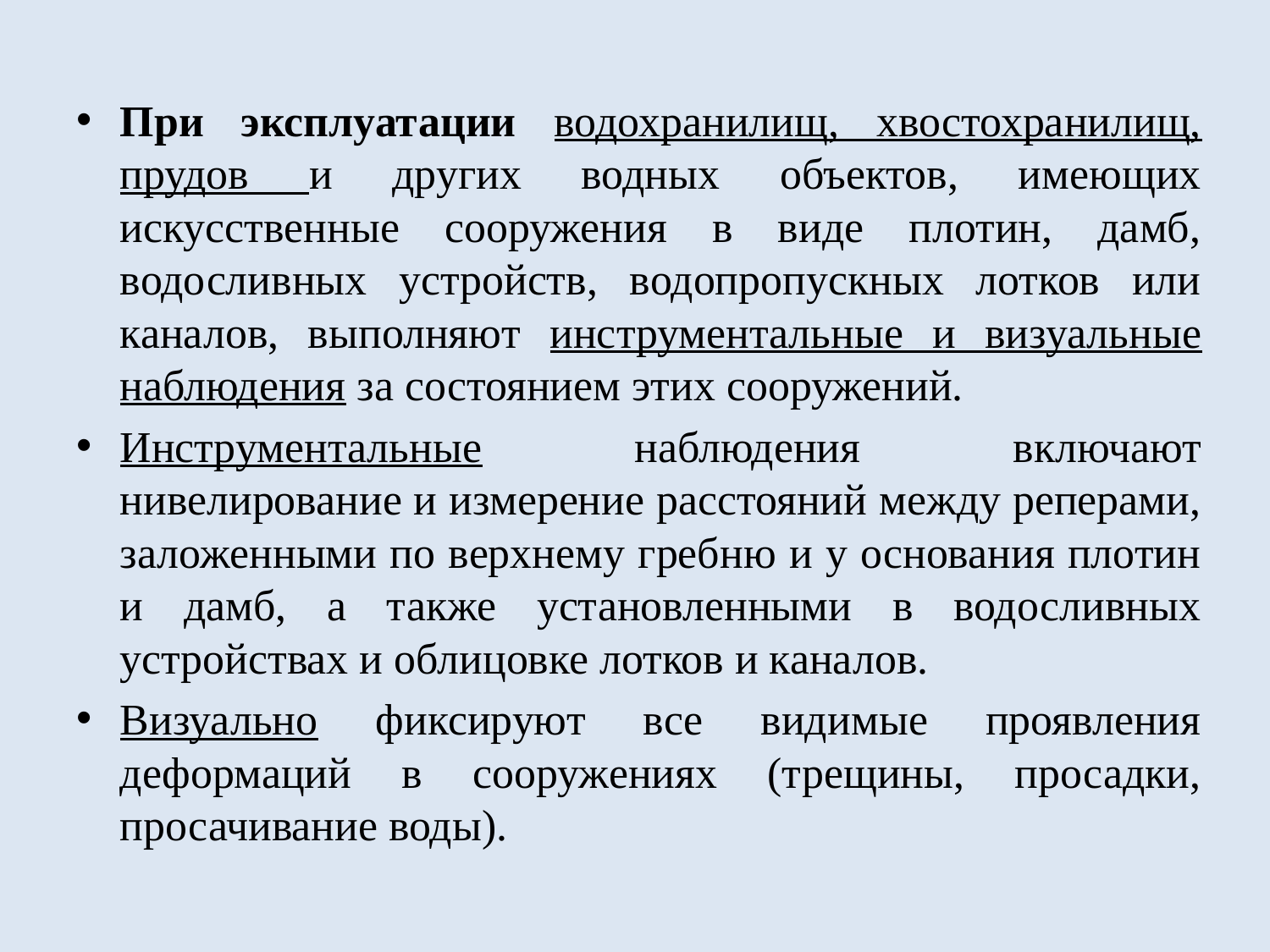

При эксплуатации водохранилищ, хвостохранилищ, прудов и других водных объектов, имеющих искусственные сооружения в виде плотин, дамб, водосливных устройств, водопропускных лотков или каналов, выполняют инструментальные и визуальные наблюдения за состоянием этих сооружений.
Инструментальные наблюдения включают нивелирование и измерение расстояний между реперами, заложенными по верхнему гребню и у основания плотин и дамб, а также установленными в водосливных устройствах и облицовке лотков и каналов.
Визуально фиксируют все видимые проявления деформаций в сооружениях (трещины, просадки, просачивание воды).